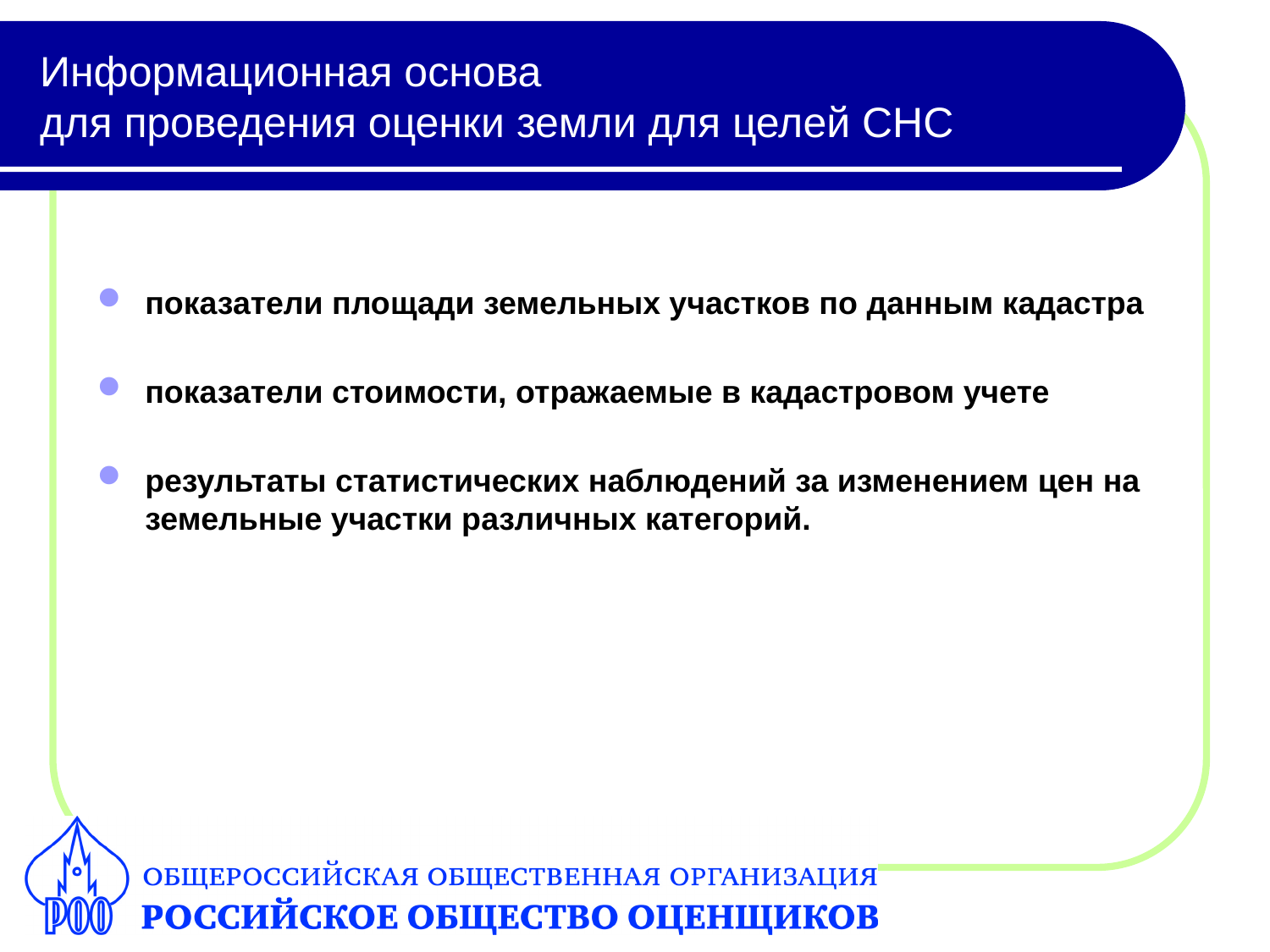

# Информационная основа для проведения оценки земли для целей СНС
показатели площади земельных участков по данным кадастра

показатели стоимости, отражаемые в кадастровом учете

результаты статистических наблюдений за изменением цен на земельные участки различных категорий.